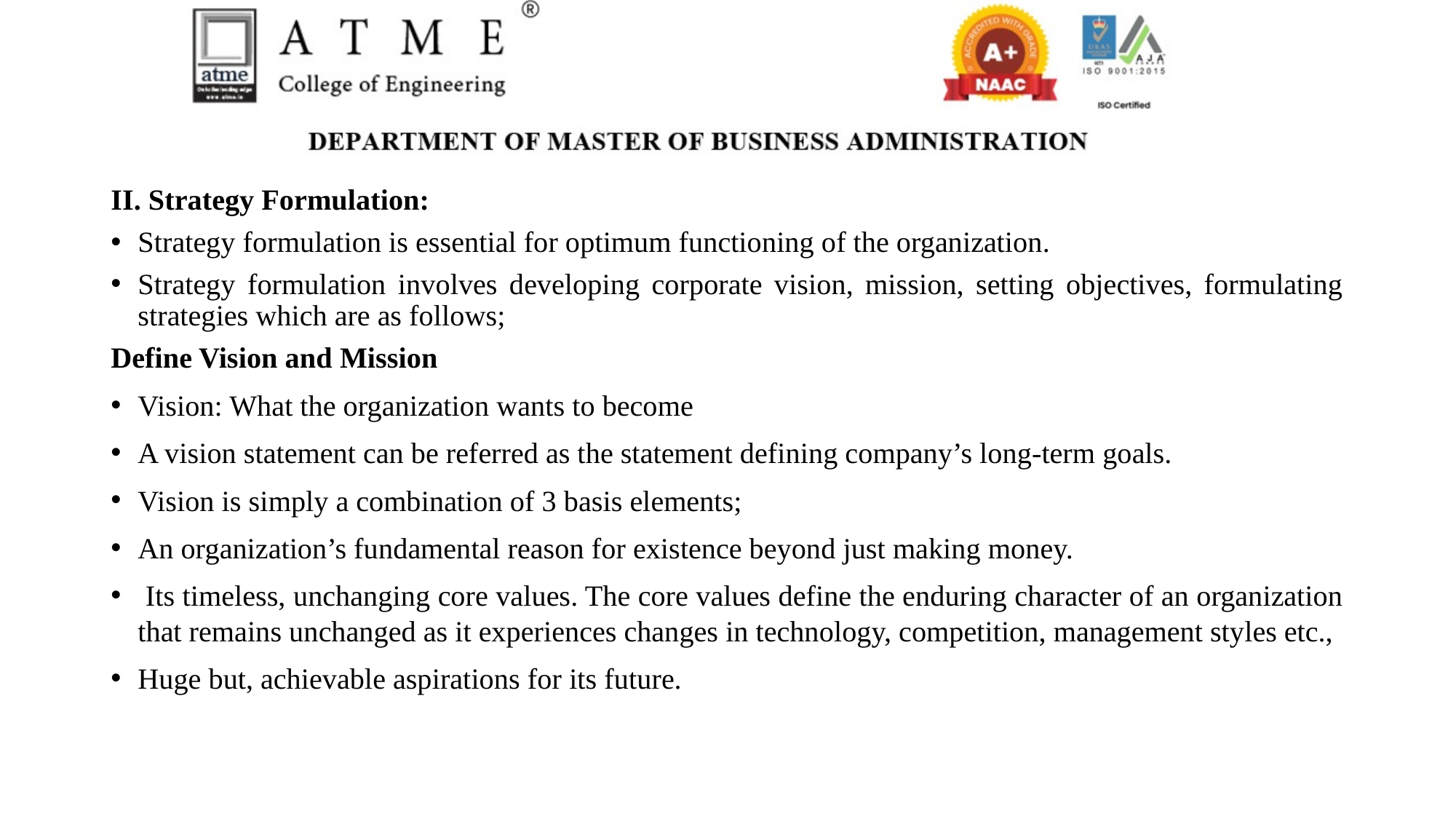

II. Strategy Formulation:
Strategy formulation is essential for optimum functioning of the organization.
Strategy formulation involves developing corporate vision, mission, setting objectives, formulating strategies which are as follows;
Define Vision and Mission
Vision: What the organization wants to become
A vision statement can be referred as the statement defining company’s long-term goals.
Vision is simply a combination of 3 basis elements;
An organization’s fundamental reason for existence beyond just making money.
 Its timeless, unchanging core values. The core values define the enduring character of an organization that remains unchanged as it experiences changes in technology, competition, management styles etc.,
Huge but, achievable aspirations for its future.